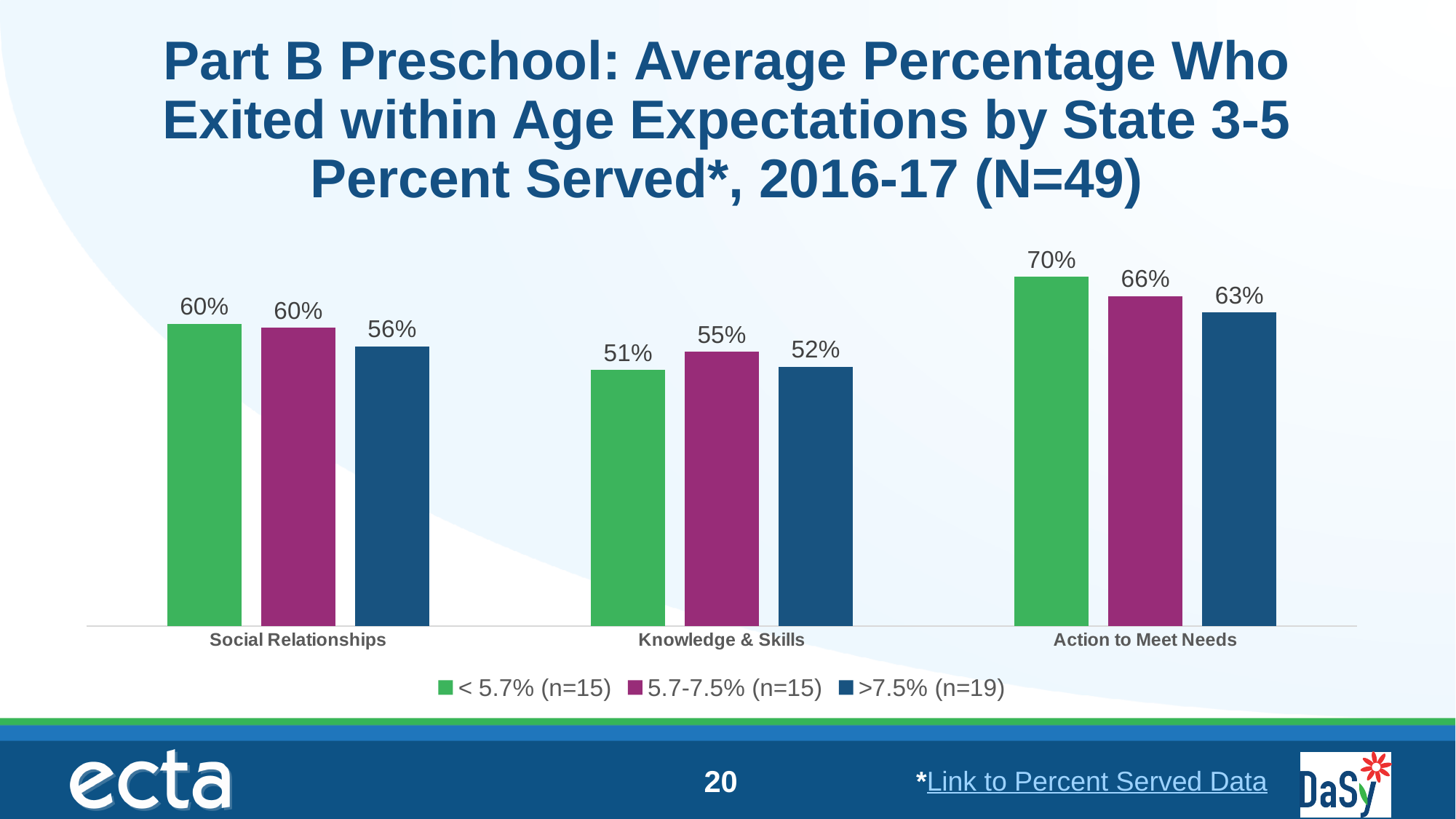

# Part B Preschool: Average Percentage Who Exited within Age Expectations by State 3-5 Percent Served*, 2016-17 (N=49)

### Chart

| Category | < 5.7% (n=15) | 5.7-7.5% (n=15) | >7.5% (n=19) |
|---|---|---|---|
| Social Relationships | 0.6036679359191681 | 0.5960766716776372 | 0.5590103530650709 |
| Knowledge & Skills | 0.5115420360083808 | 0.5482194002648296 | 0.5181708215669636 |
| Action to Meet Needs | 0.6982216405798265 | 0.6592049867241455 | 0.6264234005450755 |
20
*Link to Percent Served Data